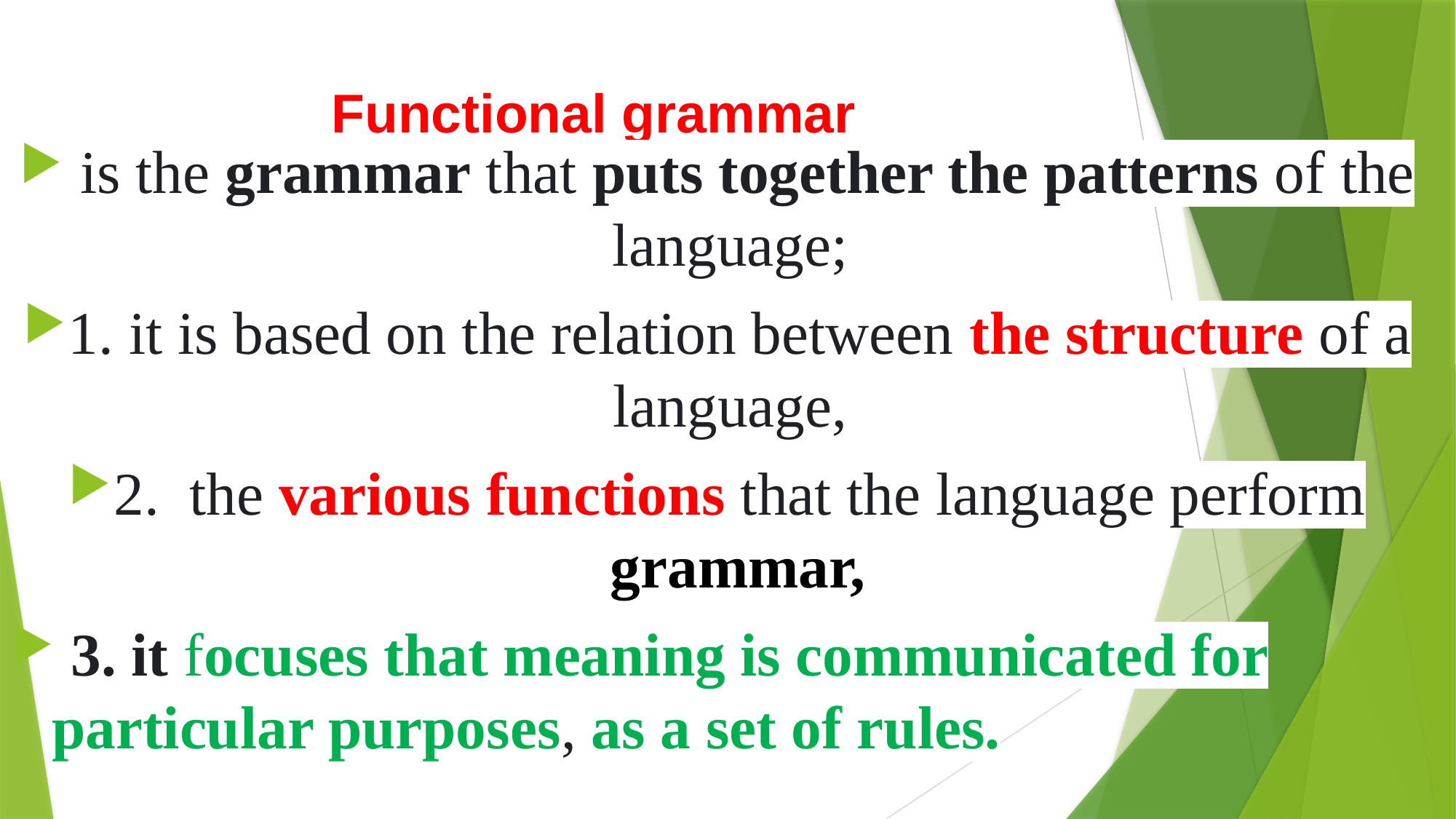

# Functional grammar
 is the grammar that puts together the patterns of the language;
1. it is based on the relation between the structure of a language,
2.  the various functions that the language perform grammar,
 3. it focuses that meaning is communicated for particular purposes, as a set of rules.